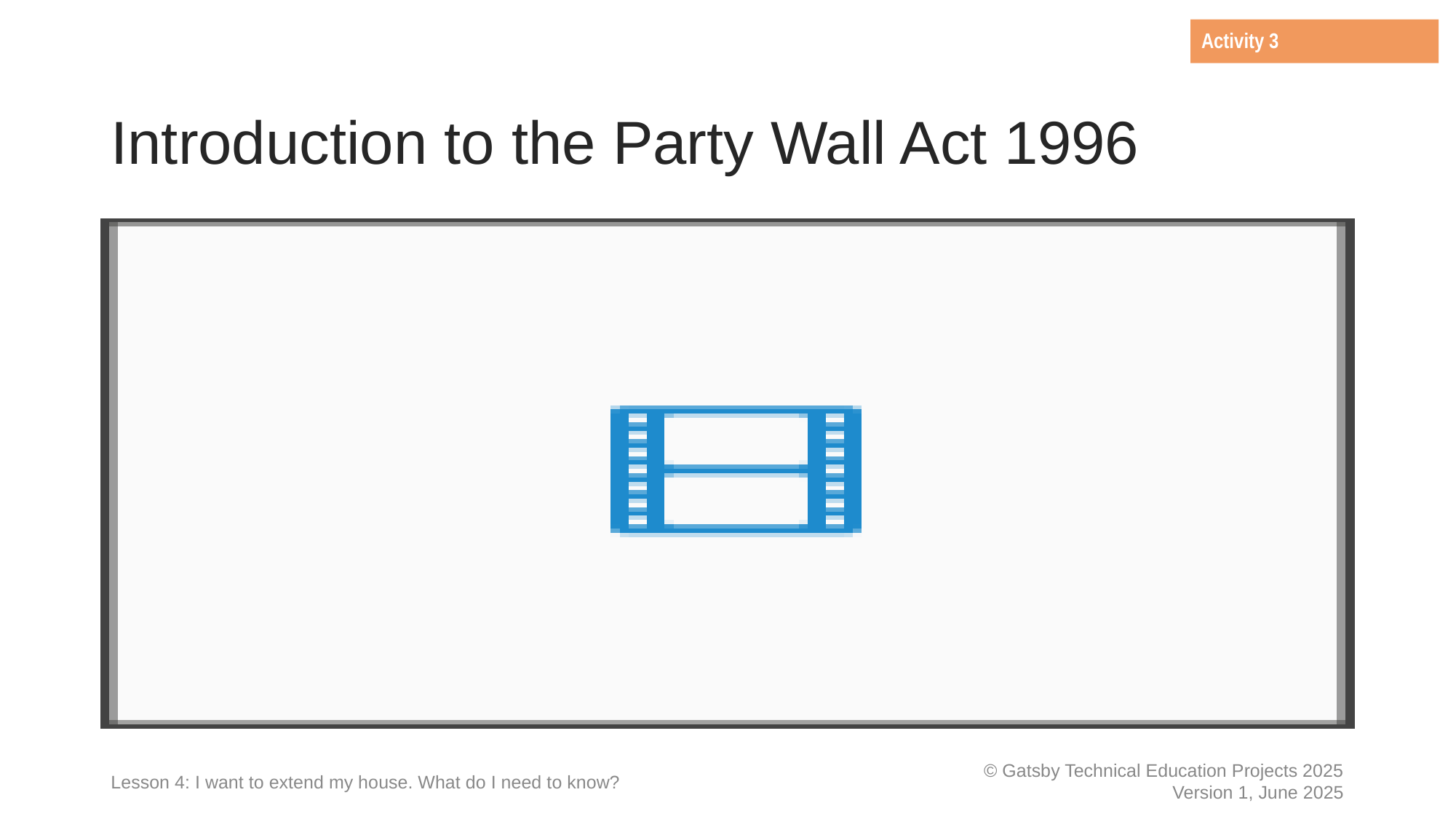

Activity 3
# Introduction to the Party Wall Act 1996
The Act applies when any construction or alterations are proposed that may affect a shared wall or boundary between two properties.
The building owner(s) must follow a process outlined in the Act to ensure both parties understand the proposed work and are protected from any potential damage or disputes.

Lesson 4: I want to extend my house. What do I need to know?